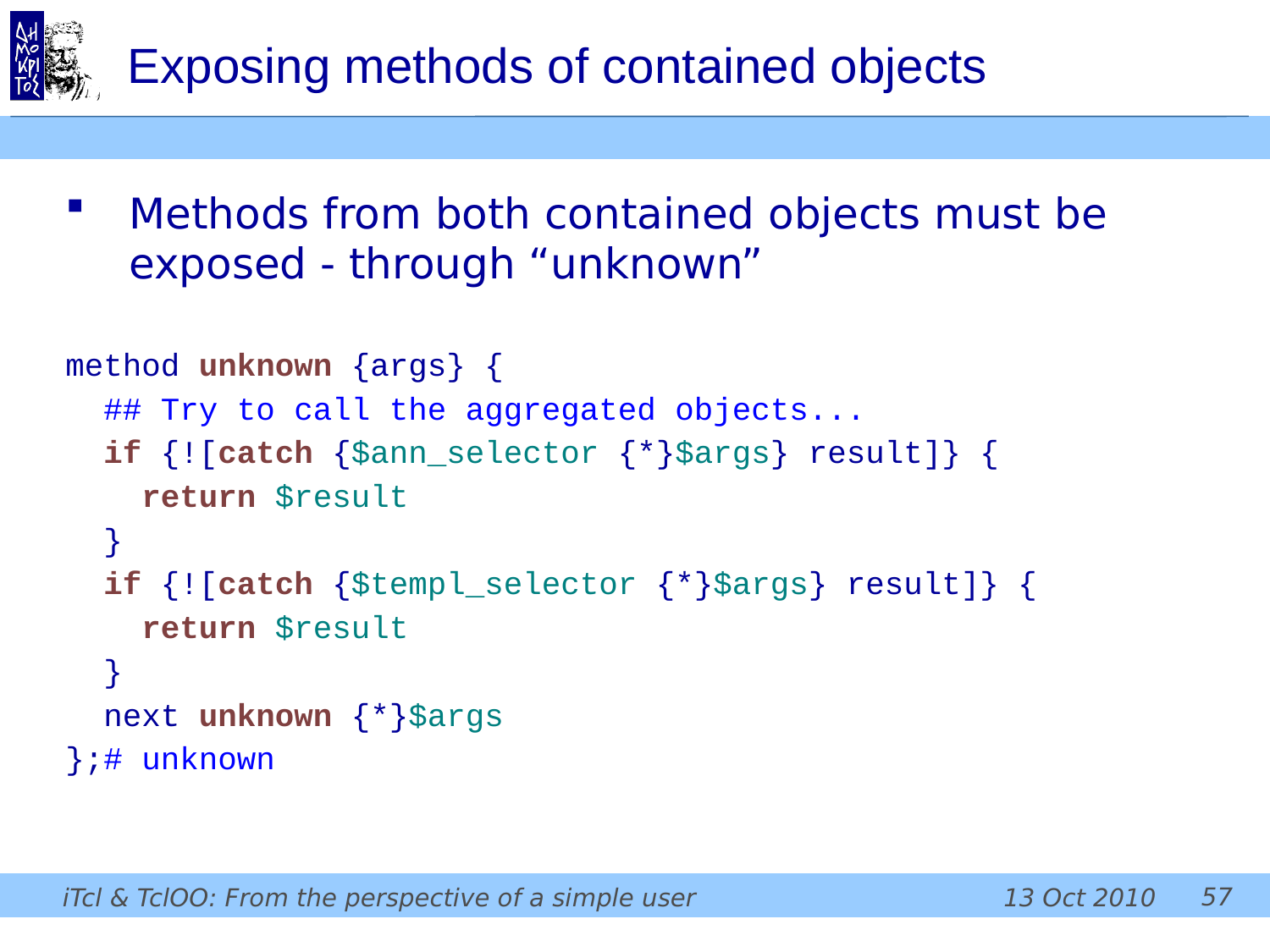

# Exposing methods of contained objects
Methods from both contained objects must be exposed - through “unknown”

method unknown {args} {
  ## Try to call the aggregated objects...
  if {![catch {$ann_selector {*}$args} result]} {
    return $result
  }
  if {![catch {$templ_selector {*}$args} result]} {
    return $result
  }
  next unknown {*}$args
};# unknown
57
iTcl & TclOO: From the perspective of a simple user
13 Oct 2010